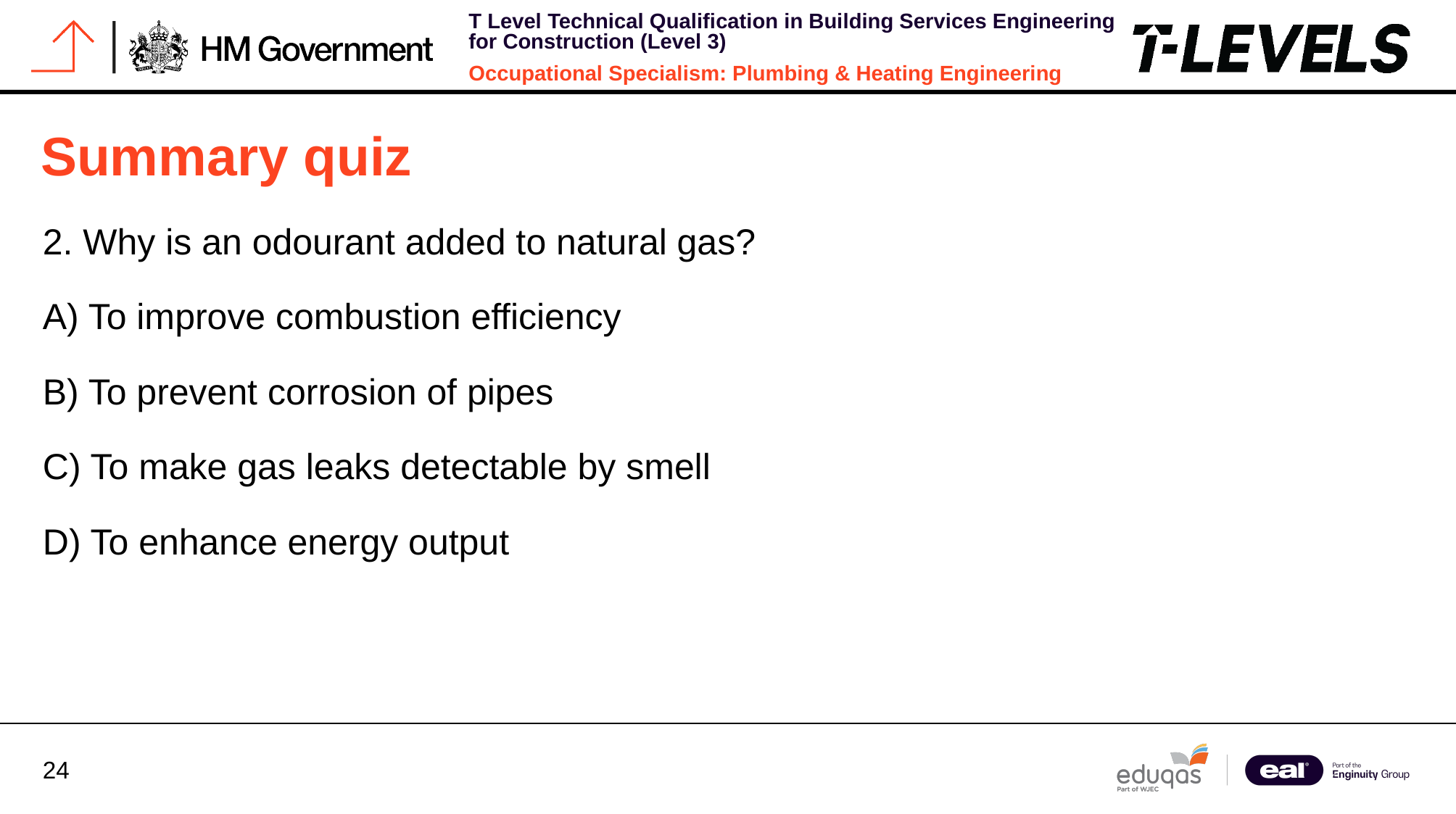

# Summary quiz
2. Why is an odourant added to natural gas?
A) To improve combustion efficiency
B) To prevent corrosion of pipes
C) To make gas leaks detectable by smell
D) To enhance energy output